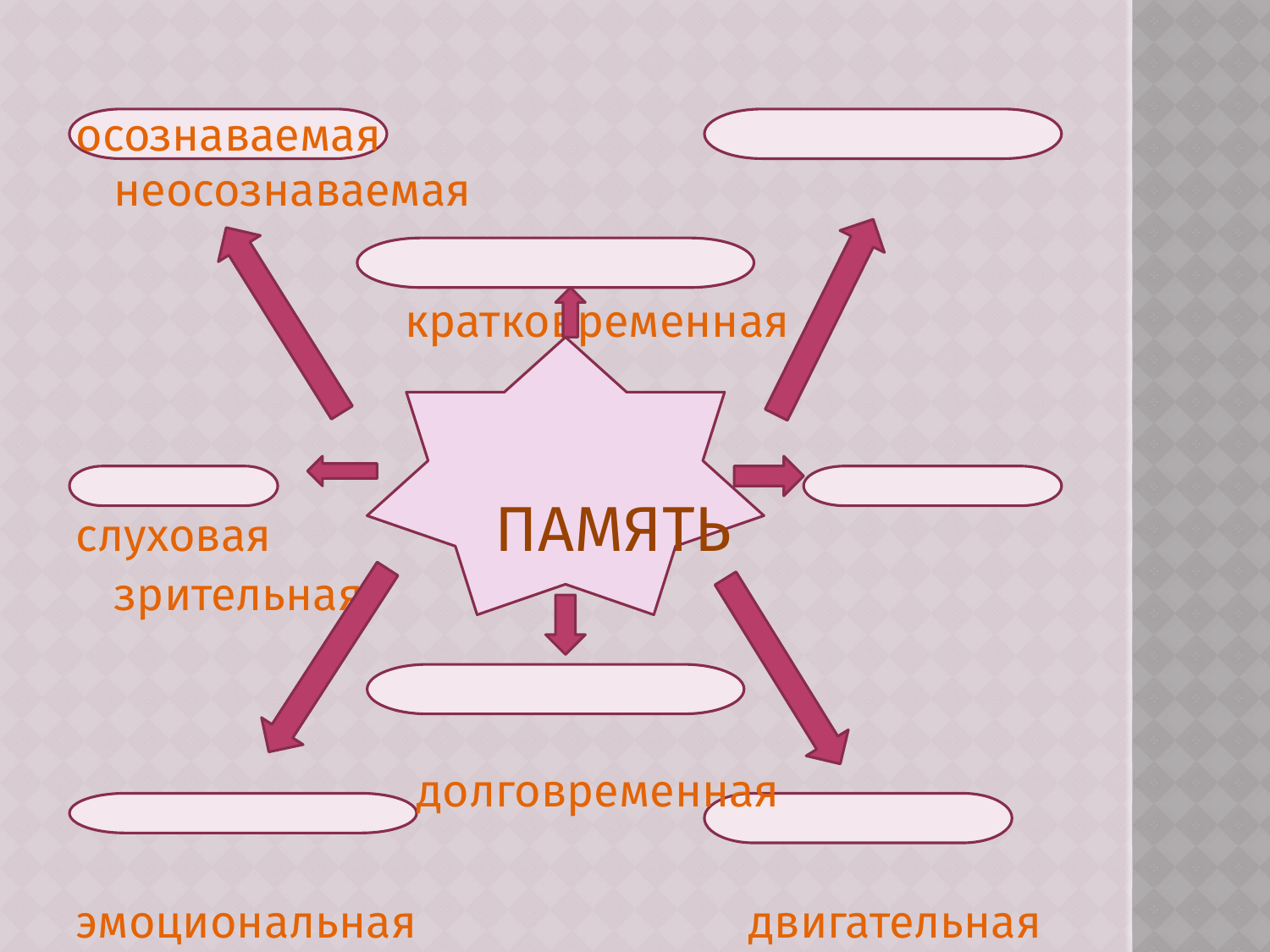

осознаваемая			неосознаваемая

			   кратковременная

слуховая		ПАМЯТЬ        зрительная

			    долговременная

эмоциональная 			двигательная